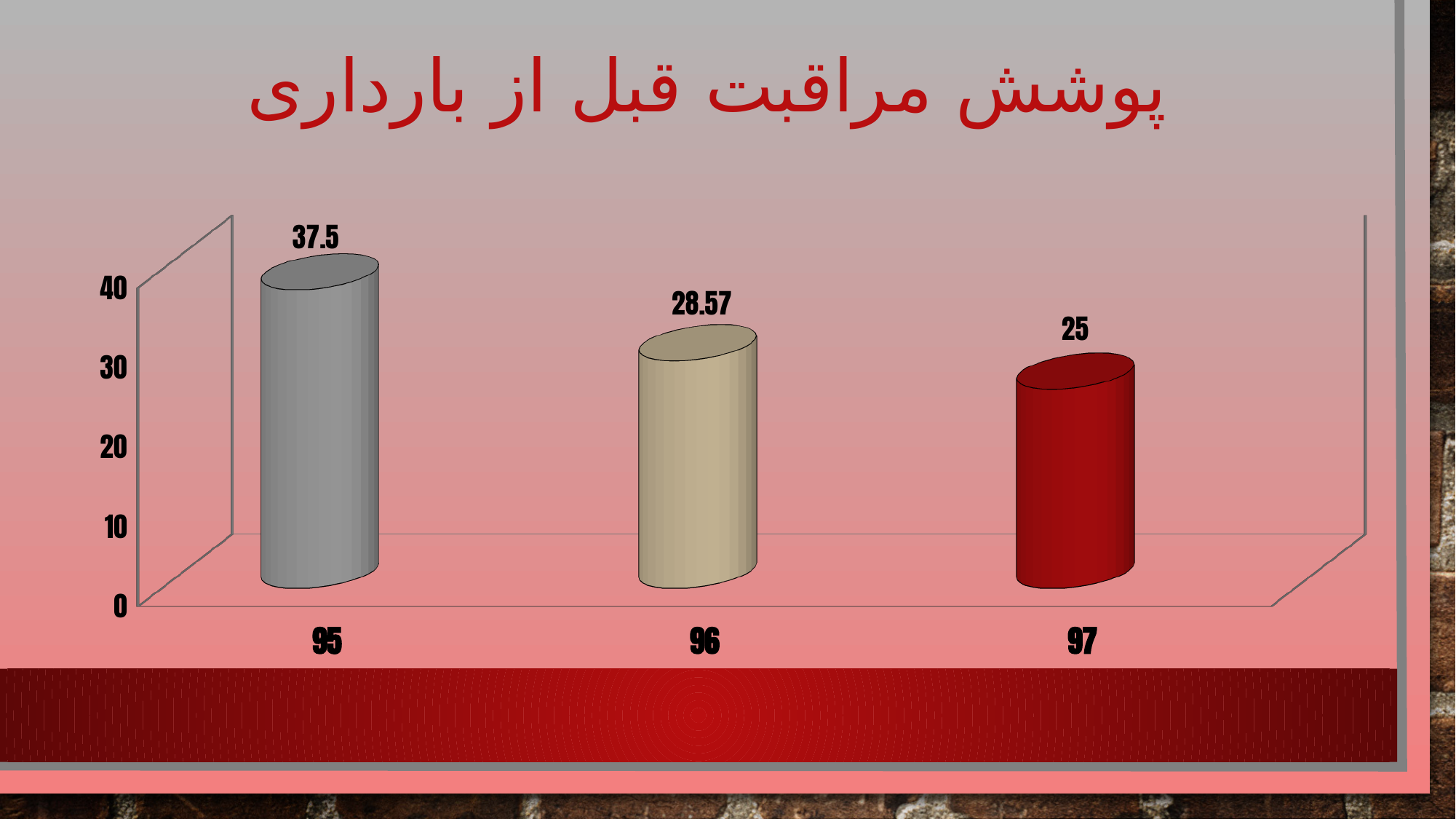

# پوشش مراقبت قبل از بارداری

[unsupported chart]